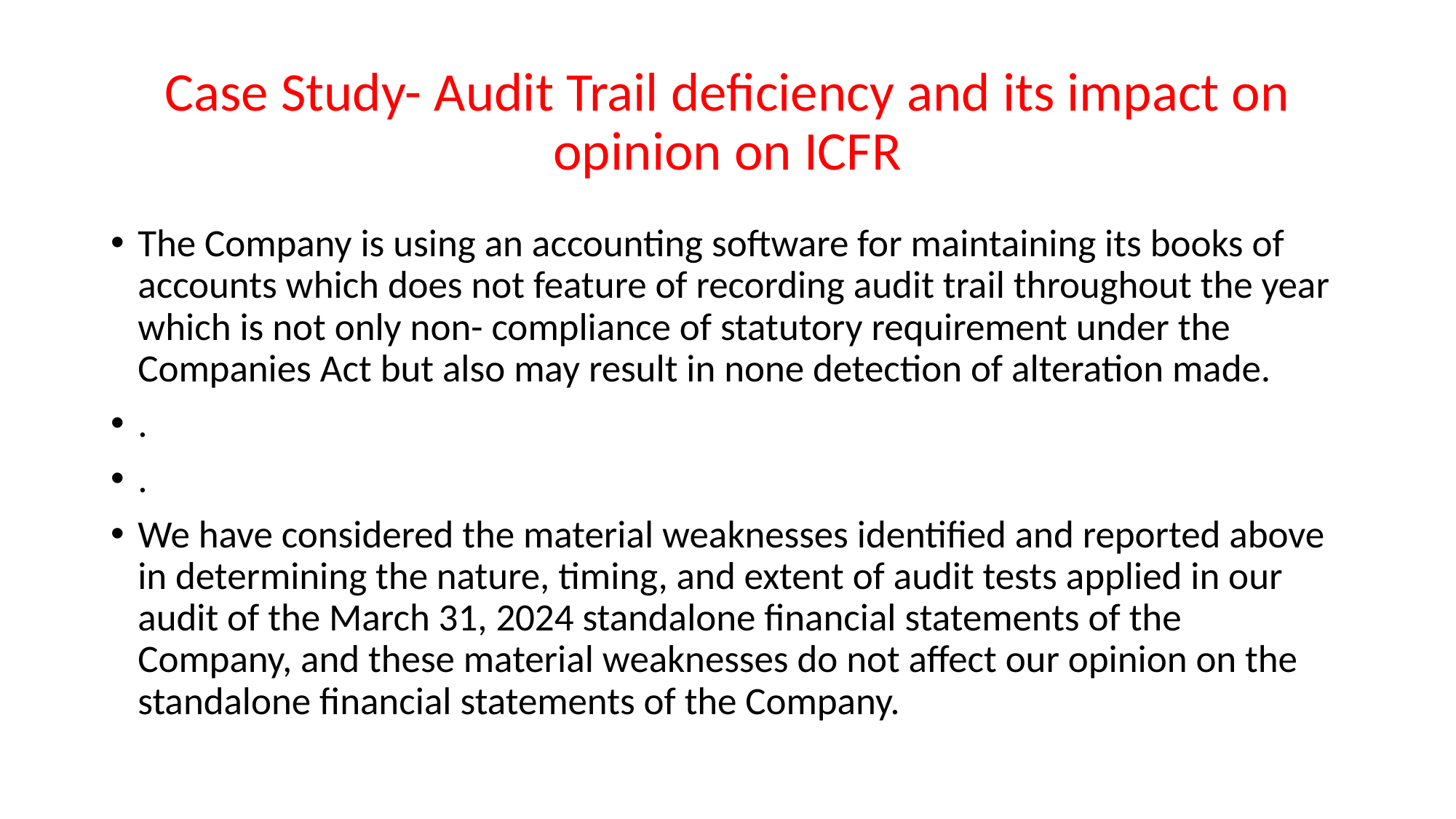

# Case Study- Audit Trail deficiency and its impact on opinion on ICFR
The Company is using an accounting software for maintaining its books of accounts which does not feature of recording audit trail throughout the year which is not only non- compliance of statutory requirement under the Companies Act but also may result in none detection of alteration made.
.
.
We have considered the material weaknesses identified and reported above in determining the nature, timing, and extent of audit tests applied in our audit of the March 31, 2024 standalone financial statements of the Company, and these material weaknesses do not affect our opinion on the standalone financial statements of the Company.